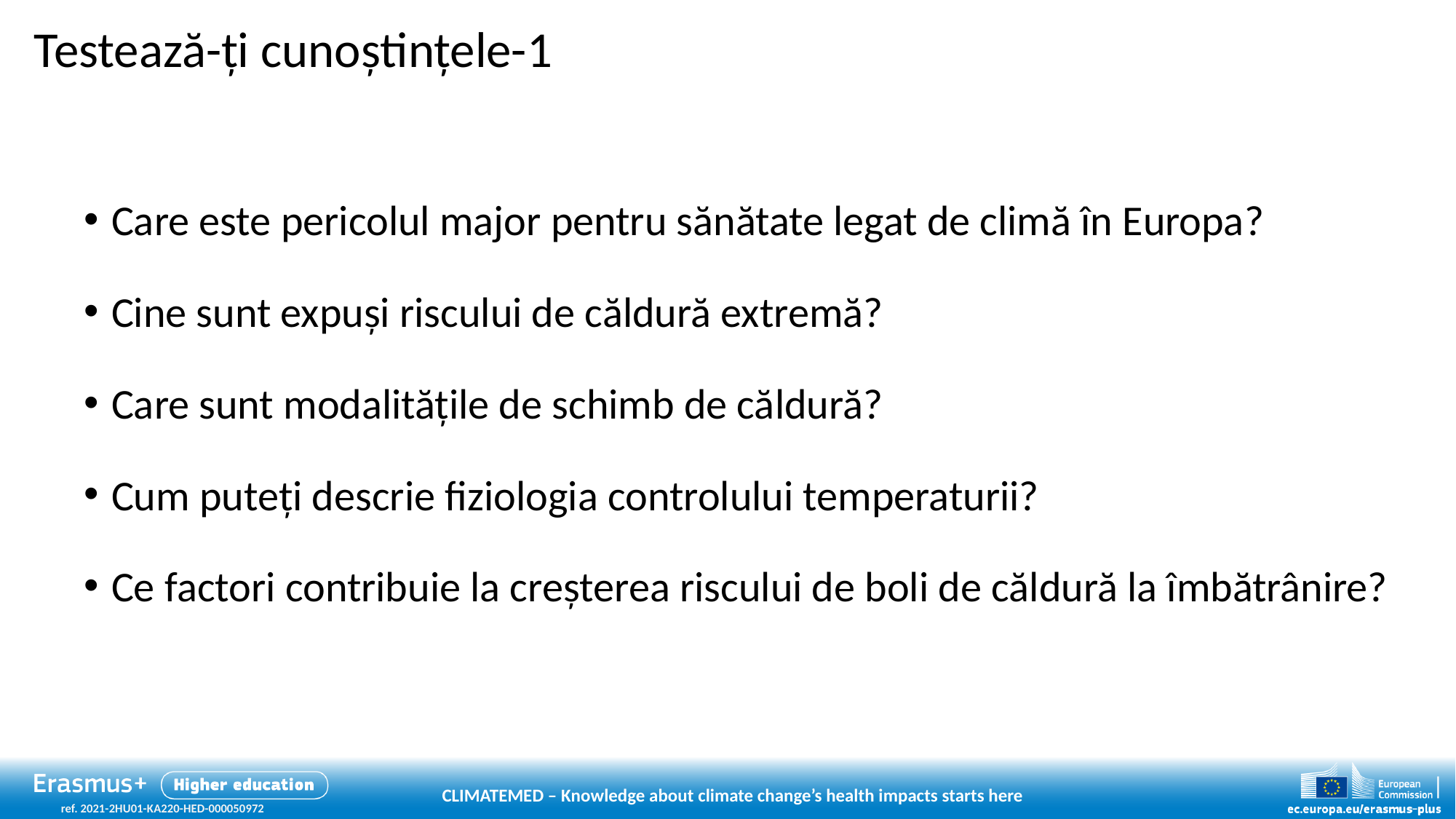

# Testează-ți cunoștințele-1
Care este pericolul major pentru sănătate legat de climă în Europa?
Cine sunt expuși riscului de căldură extremă?
Care sunt modalitățile de schimb de căldură?
Cum puteți descrie fiziologia controlului temperaturii?
Ce factori contribuie la creșterea riscului de boli de căldură la îmbătrânire?